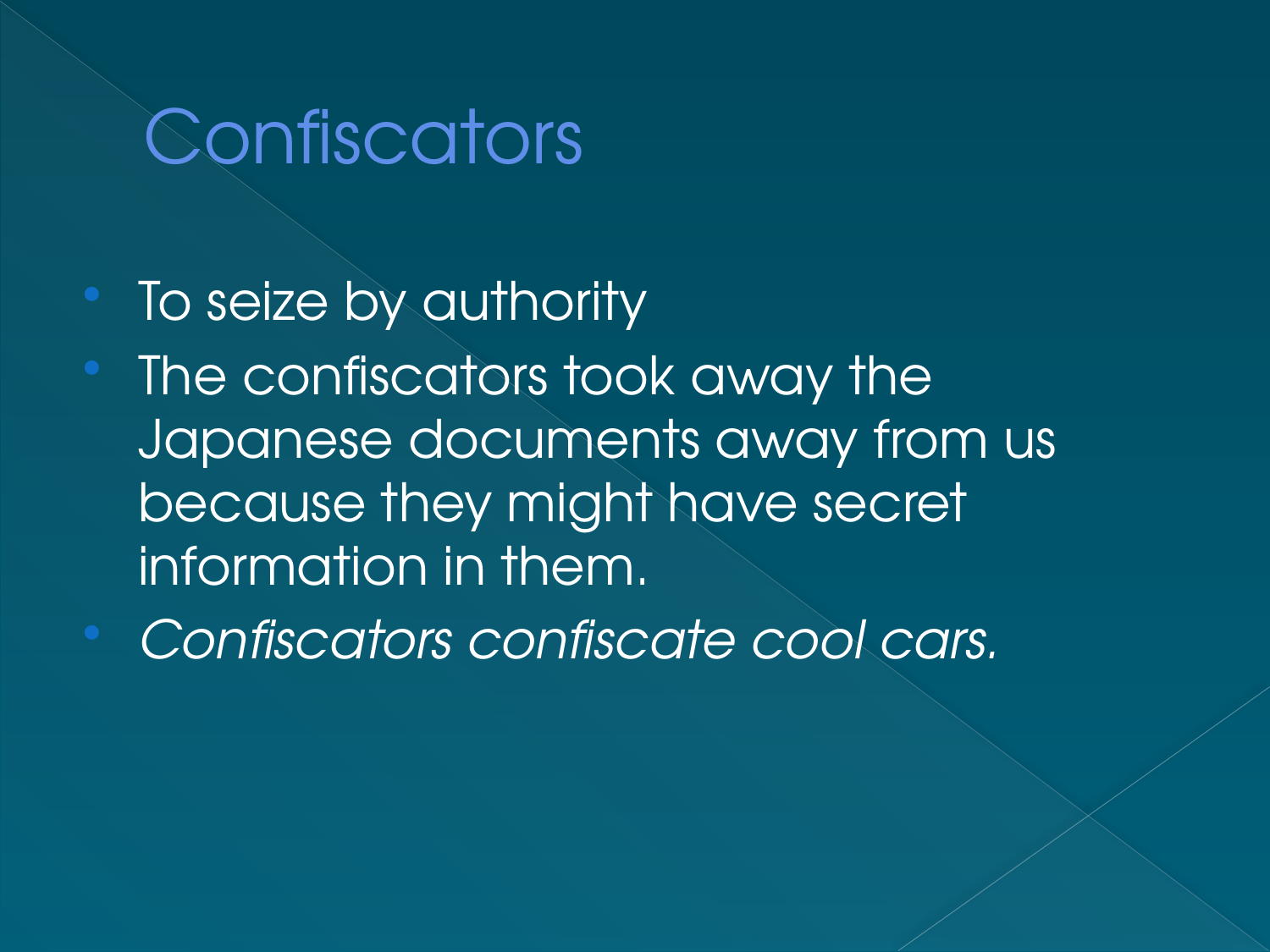

# Confiscators
To seize by authority
The confiscators took away the Japanese documents away from us because they might have secret information in them.
Confiscators confiscate cool cars.